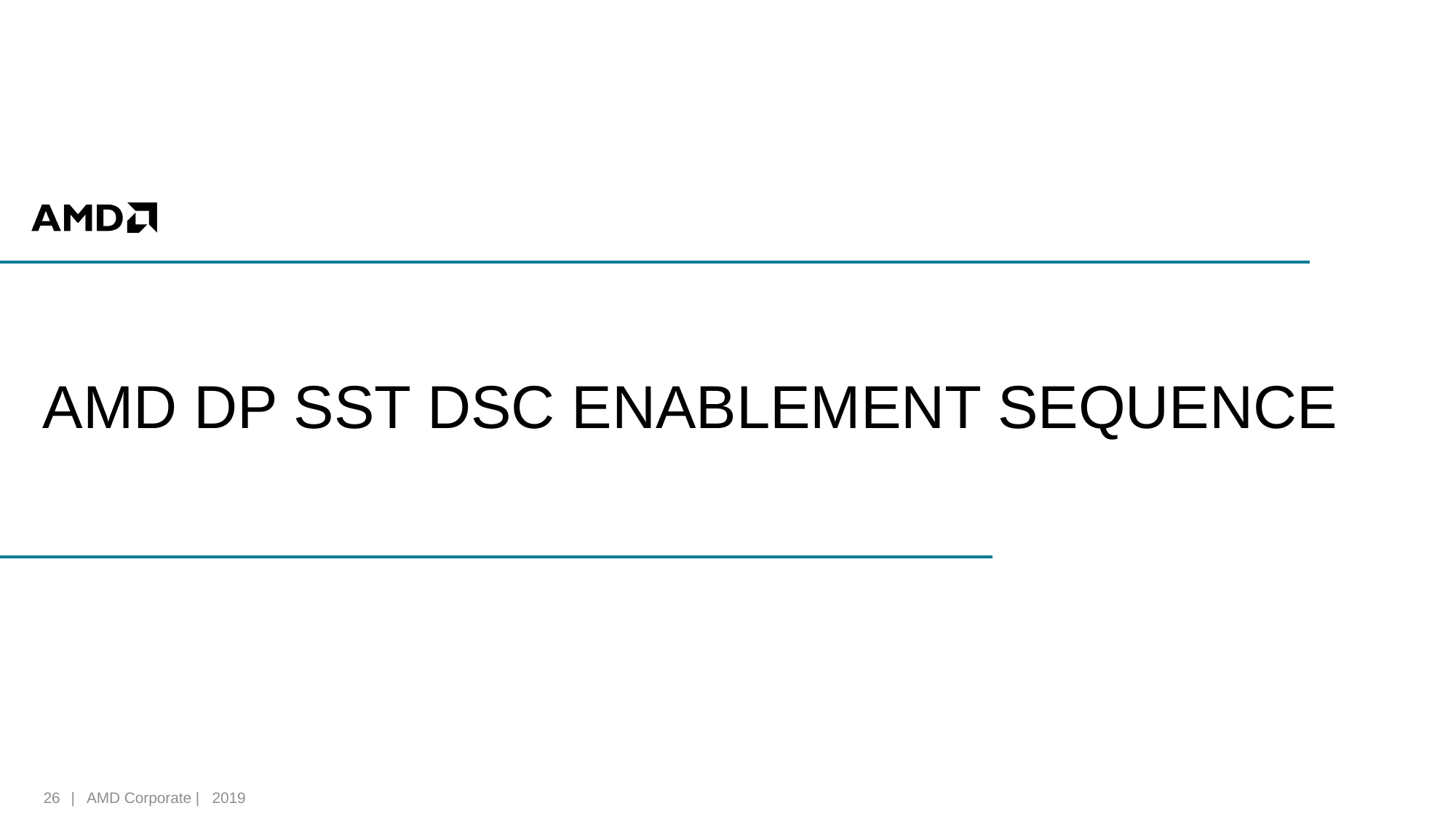

# AMD DP SST DSC ENABLEMENT SEQUENCE
26
|   AMD Corporate |   2019